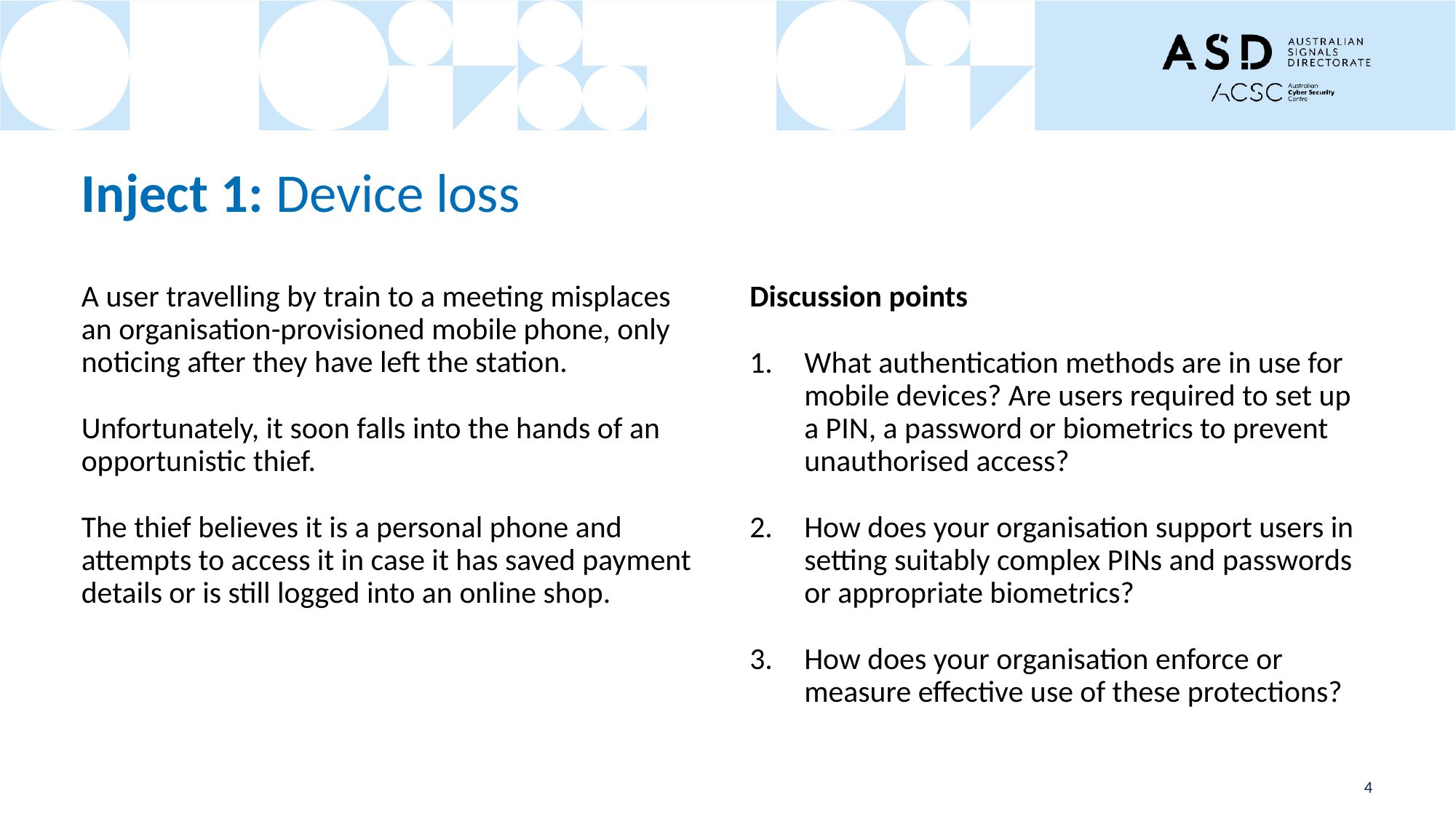

# Inject 1: Device loss
A user travelling by train to a meeting misplaces an organisation-provisioned mobile phone, only noticing after they have left the station.
Unfortunately, it soon falls into the hands of an opportunistic thief.
The thief believes it is a personal phone and attempts to access it in case it has saved payment details or is still logged into an online shop.
Discussion points
What authentication methods are in use for mobile devices? Are users required to set up a PIN, a password or biometrics to prevent unauthorised access?
How does your organisation support users in setting suitably complex PINs and passwords or appropriate biometrics?
How does your organisation enforce or measure effective use of these protections?
4